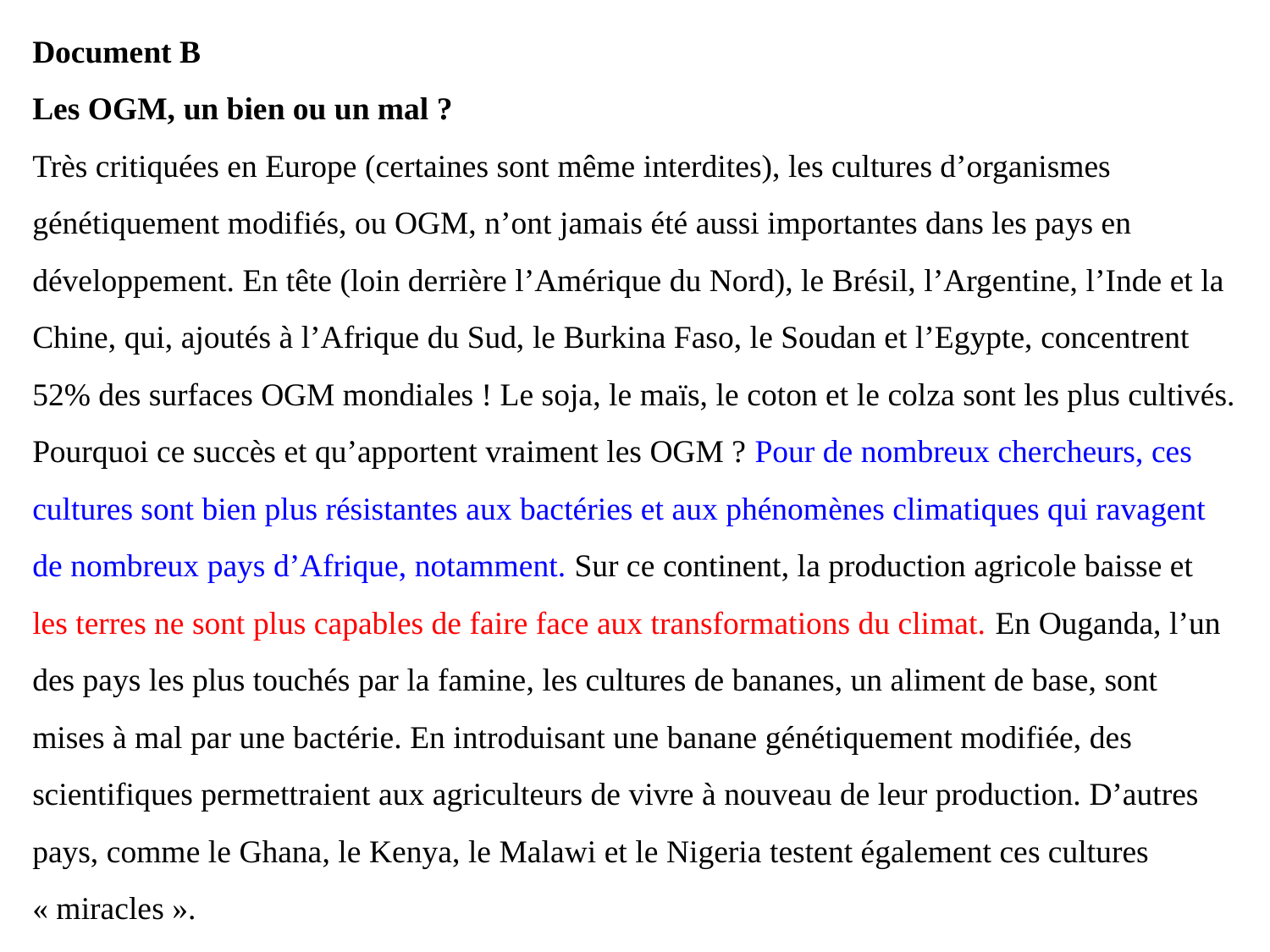

Document B
Les OGM, un bien ou un mal ?
Très critiquées en Europe (certaines sont même interdites), les cultures d’organismes génétiquement modifiés, ou OGM, n’ont jamais été aussi importantes dans les pays en développement. En tête (loin derrière l’Amérique du Nord), le Brésil, l’Argentine, l’Inde et la Chine, qui, ajoutés à l’Afrique du Sud, le Burkina Faso, le Soudan et l’Egypte, concentrent 52% des surfaces OGM mondiales ! Le soja, le maïs, le coton et le colza sont les plus cultivés. Pourquoi ce succès et qu’apportent vraiment les OGM ? Pour de nombreux chercheurs, ces cultures sont bien plus résistantes aux bactéries et aux phénomènes climatiques qui ravagent de nombreux pays d’Afrique, notamment. Sur ce continent, la production agricole baisse et les terres ne sont plus capables de faire face aux transformations du climat. En Ouganda, l’un des pays les plus touchés par la famine, les cultures de bananes, un aliment de base, sont mises à mal par une bactérie. En introduisant une banane génétiquement modifiée, des scientifiques permettraient aux agriculteurs de vivre à nouveau de leur production. D’autres pays, comme le Ghana, le Kenya, le Malawi et le Nigeria testent également ces cultures « miracles ».